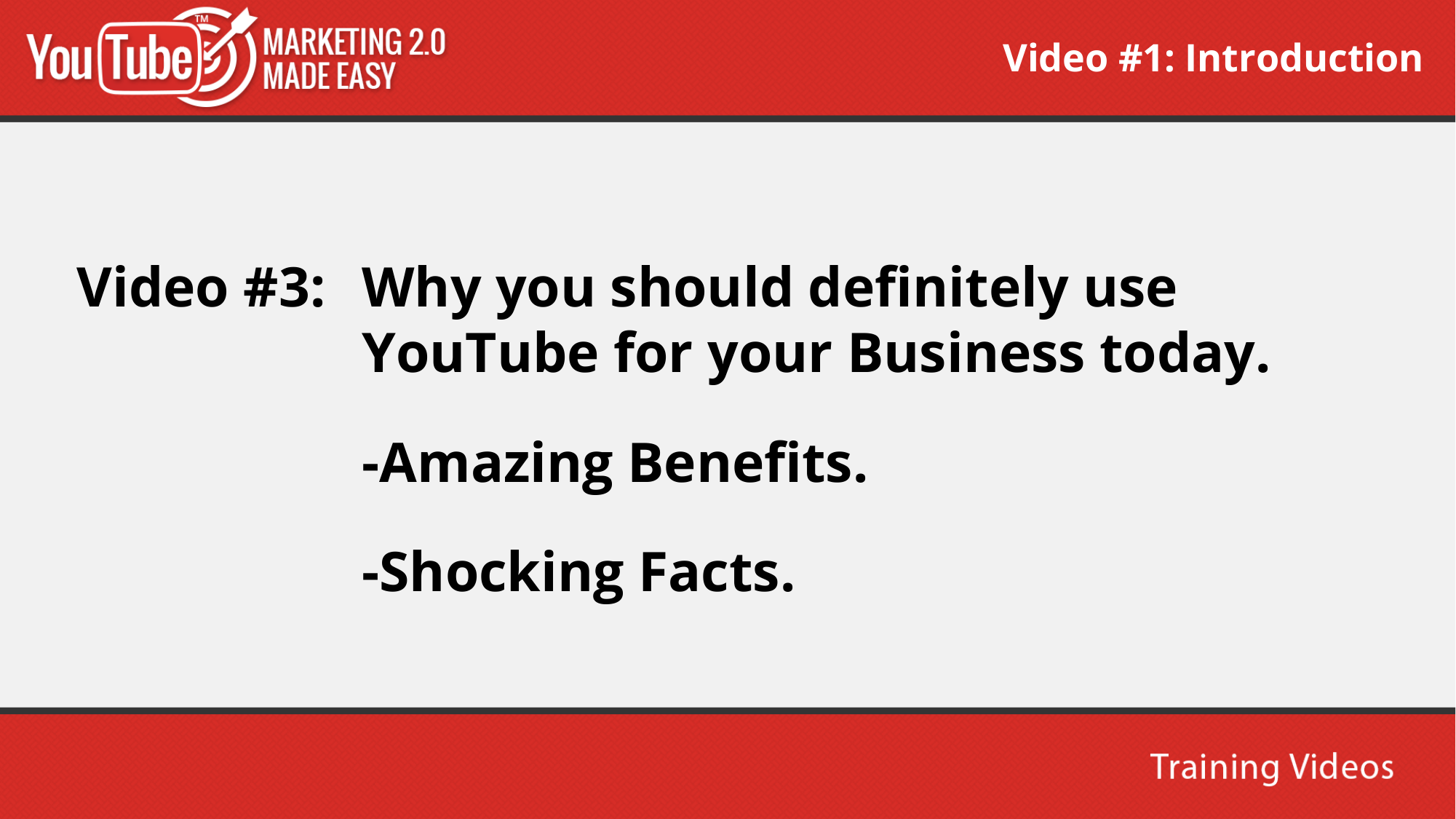

Video #1: Introduction
Video #3:
Why you should definitely use YouTube for your Business today.
-Amazing Benefits.
-Shocking Facts.